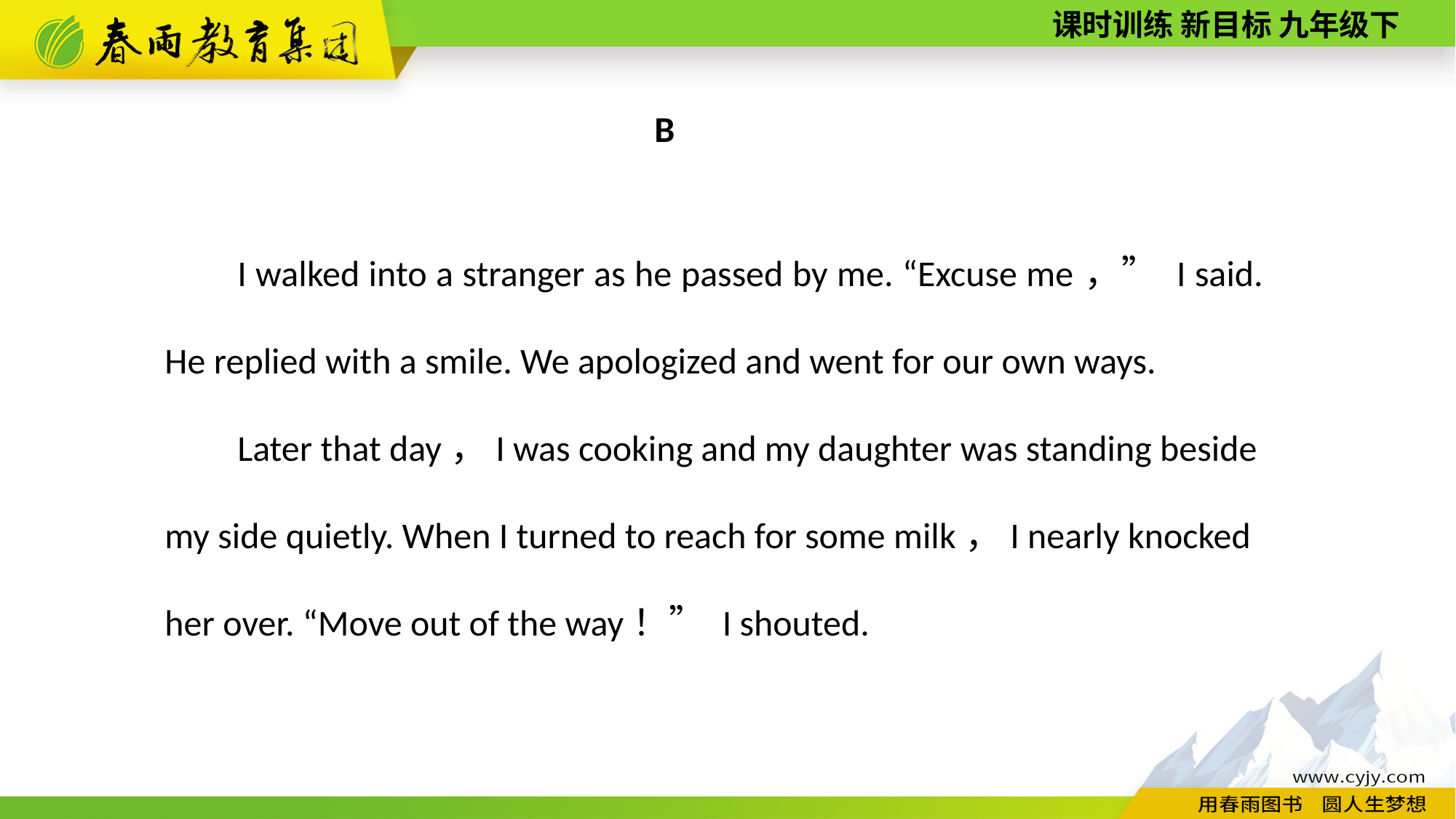

B
I walked into a stranger as he passed by me. “Excuse me，” I said. He replied with a smile. We apologized and went for our own ways.
Later that day，I was cooking and my daughter was standing beside my side quietly. When I turned to reach for some milk，I nearly knocked her over. “Move out of the way！” I shouted.